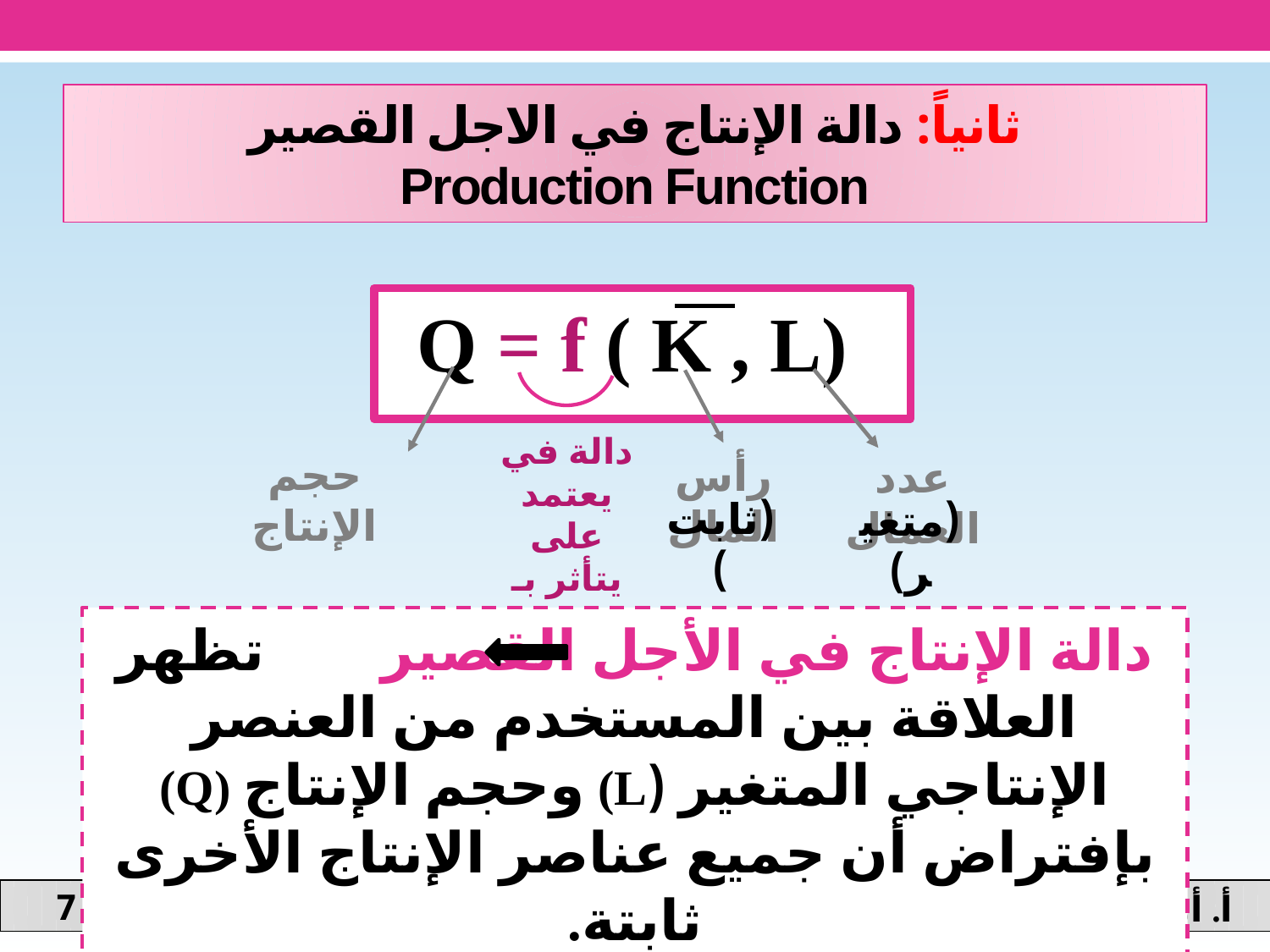

ثانياً: دالة الإنتاج في الاجل القصير
Production Function
 Q = f ( K , L)

دالة في
يعتمد على
يتأثر بـ
حجم الإنتاج
رأس المال
عدد العمال
(ثابت)
(متغير)
دالة الإنتاج في الأجل القصير        تظهر العلاقة بين المستخدم من العنصر الإنتاجي المتغير (L) وحجم الإنتاج (Q) بإفتراض أن جميع عناصر الإنتاج الأخرى ثابتة.

7

أ. أمل أبوملحة